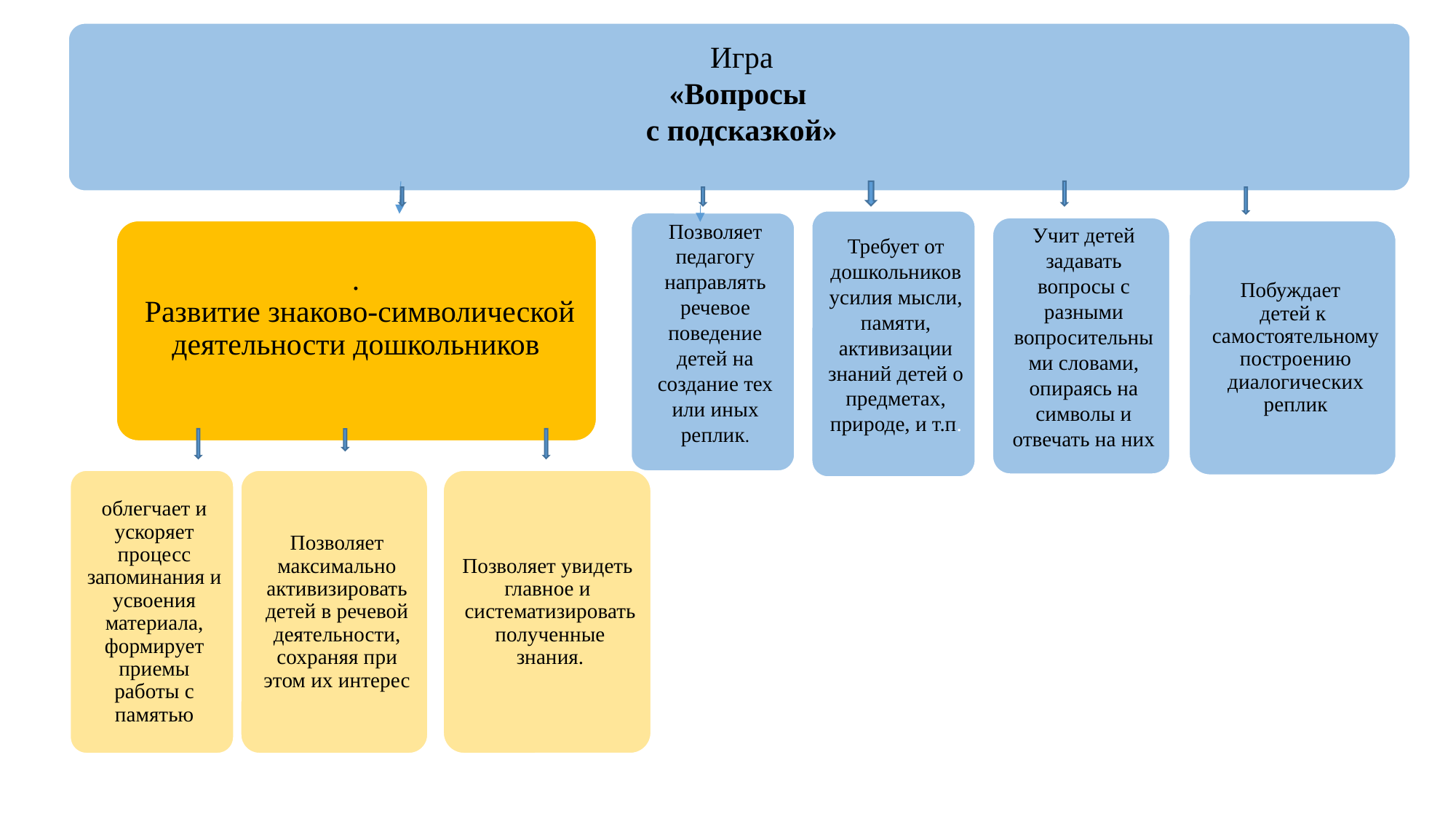

Игра
«Вопросы
с подсказкой»

.
Развитие знаково-символической деятельности дошкольников

облегчает и ускоряет процесс запоминания и усвоения материала, формирует приемы работы с памятью
Позволяет максимально активизировать детей в речевой деятельности, сохраняя при этом их интерес
Позволяет увидеть  главное и  систематизировать полученные знания.
Позволяет педагогу направлять речевое поведение детей на создание тех или иных реплик.

Требует от дошкольников усилия мысли, памяти, активизации знаний детей о предметах, природе, и т.п.

Учит детей задавать вопросы с разными вопросительными словами, опираясь на символы и отвечать на них

Побуждает
детей к  самостоятельному построению диалогических реплик